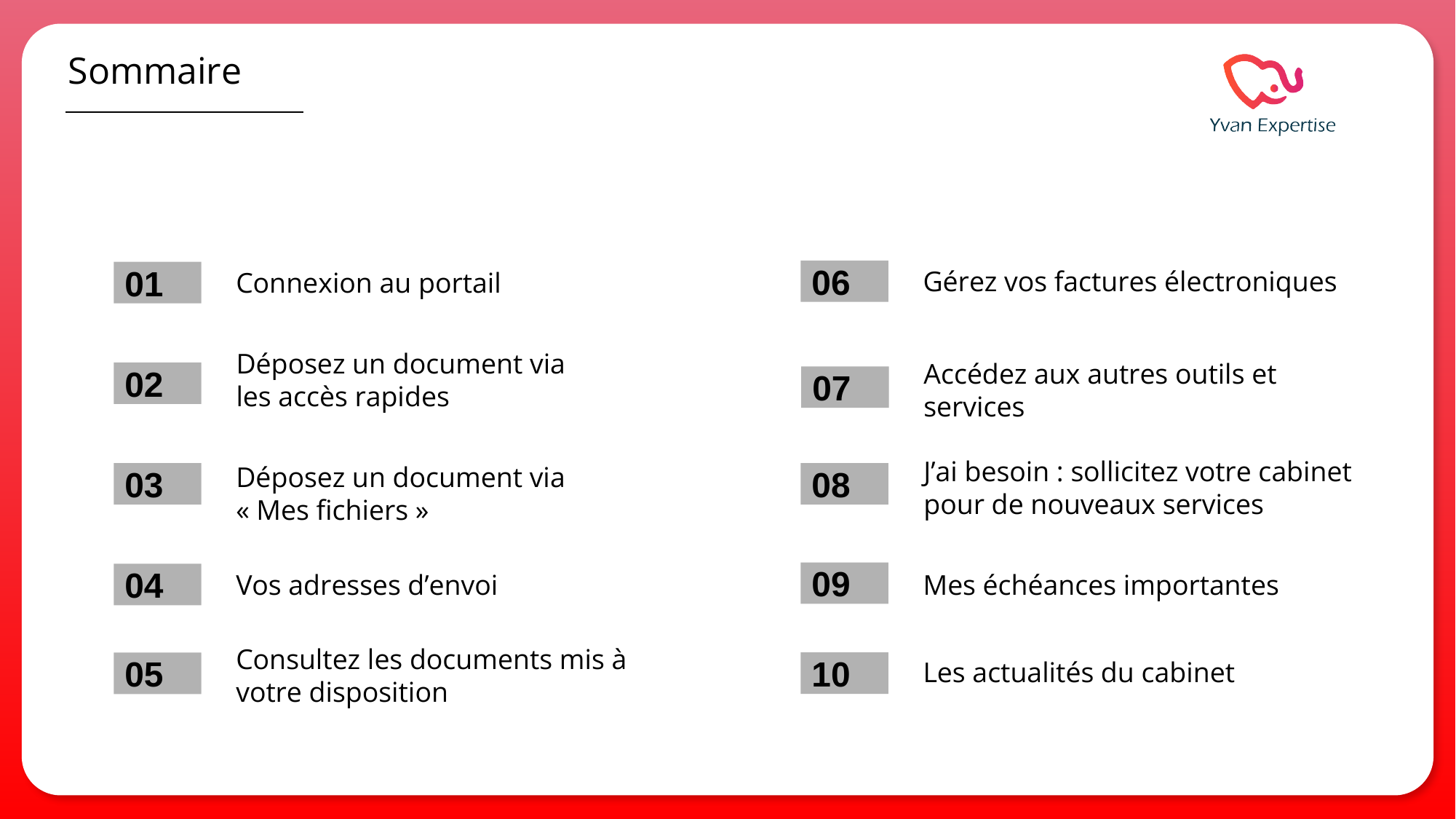

# Sommaire
Gérez vos factures électroniques
Connexion au portail
06
01
Déposez un document via les accès rapides

Accédez aux autres outils et services
02
07
J’ai besoin : sollicitez votre cabinet pour de nouveaux services
Déposez un document via « Mes fichiers »
03
08
Vos adresses d’envoi
09
Mes échéances importantes
04
Consultez les documents mis à votre disposition
Les actualités du cabinet
10
05